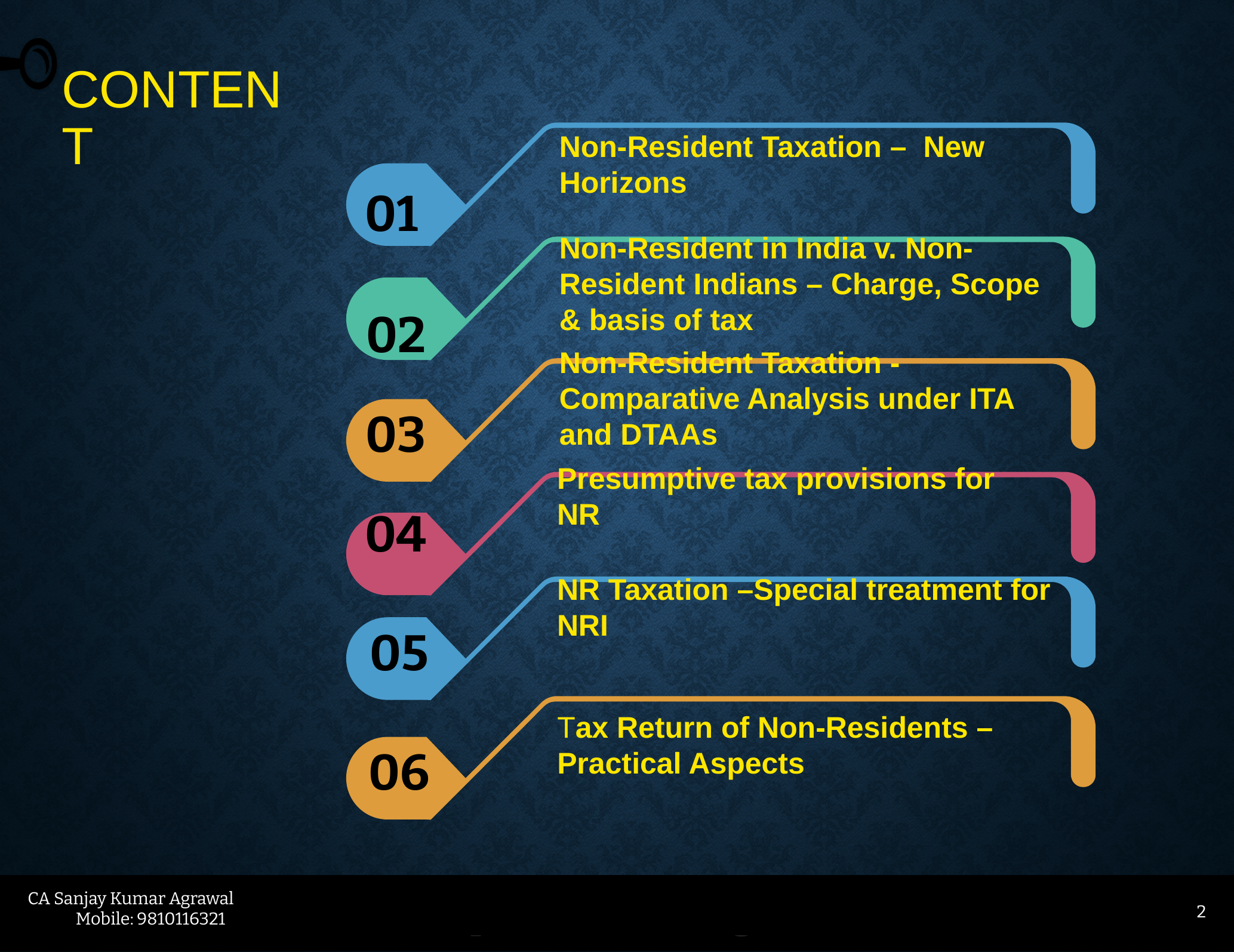

# Content

Non-Resident Taxation –  New Horizons
01

Non-Resident in India v. Non-Resident Indians – Charge, Scope & basis of tax
02

Non-Resident Taxation - Comparative Analysis under ITA and DTAAs
03

Presumptive tax provisions for NR
04

NR Taxation –Special treatment for NRI

05

Tax Return of Non-Residents – Practical Aspects

06
2
CA Sanjay Kumar Agrawal                                                                                                 Mobile: 9810116321